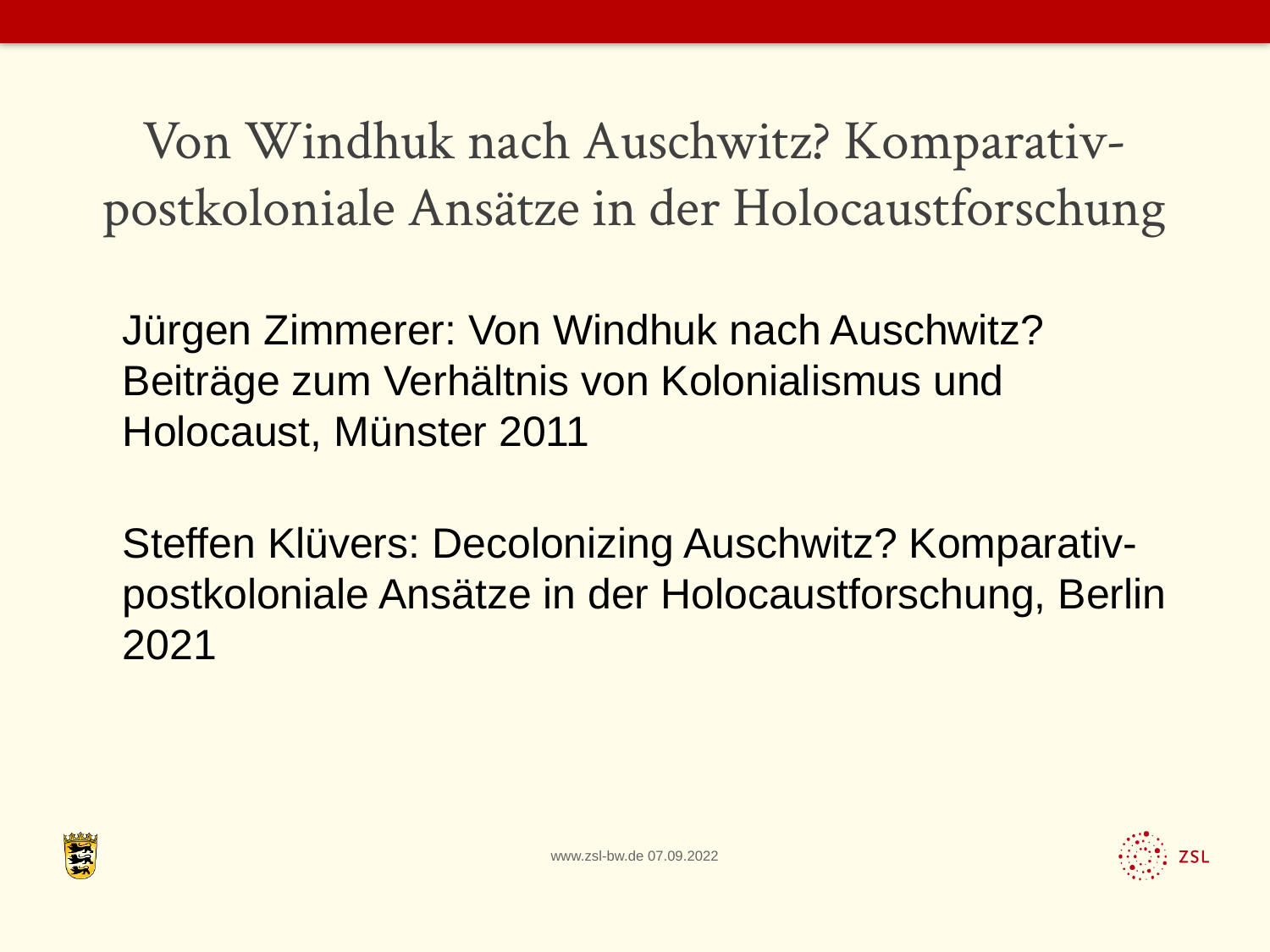

# Von Windhuk nach Auschwitz? Komparativ-postkoloniale Ansätze in der Holocaustforschung
Jürgen Zimmerer: Von Windhuk nach Auschwitz? Beiträge zum Verhältnis von Kolonialismus und Holocaust, Münster 2011

Steffen Klüvers: Decolonizing Auschwitz? Komparativ-postkoloniale Ansätze in der Holocaustforschung, Berlin 2021